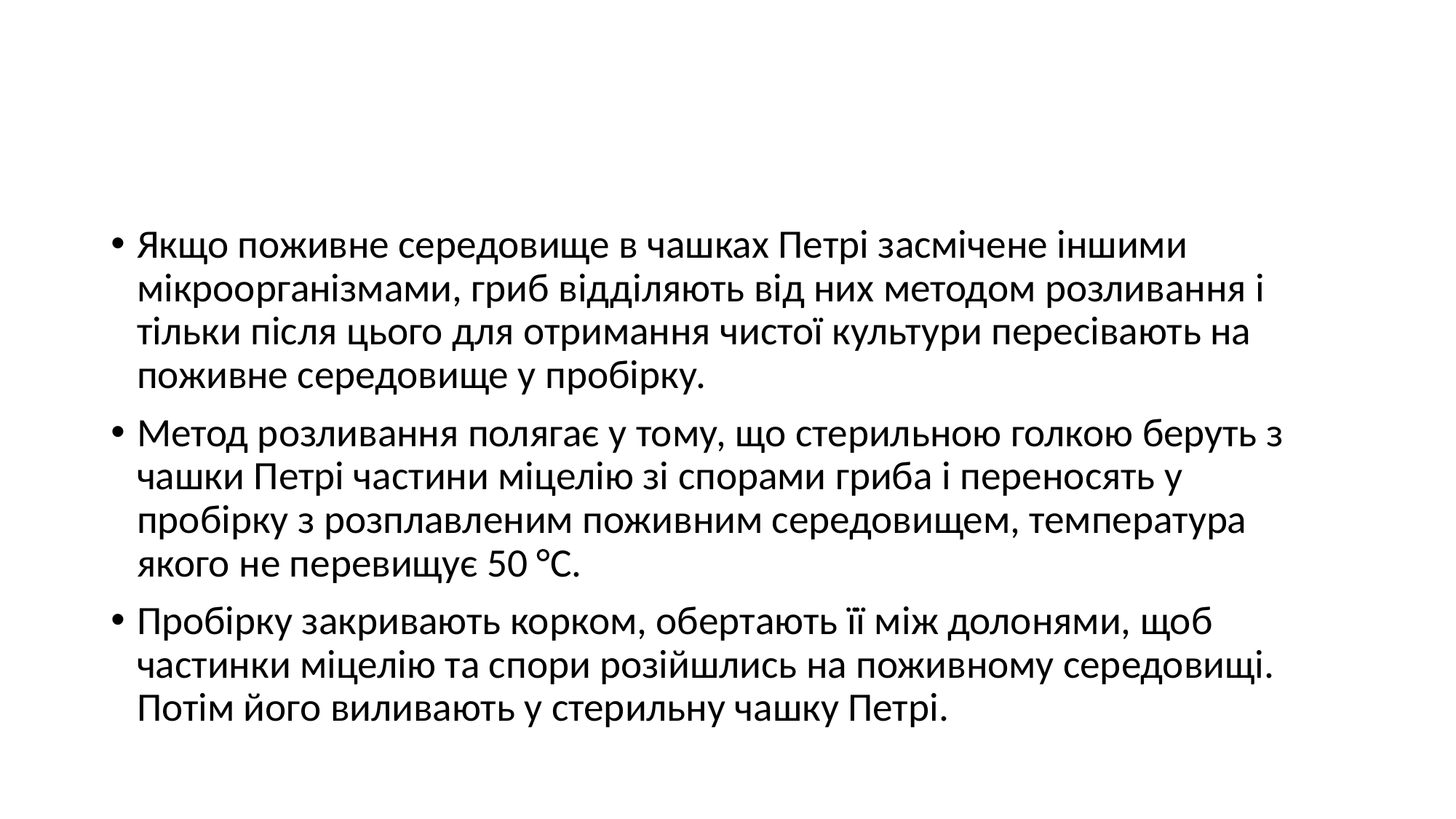

#
Якщо поживне середовище в чашках Петрі засмічене іншими мікроорганізмами, гриб відділяють від них методом розливання і тільки після цього для отримання чистої культури пересівають на поживне середовище у пробірку.
Метод розливання полягає у тому, що стерильною голкою беруть з чашки Петрі частини міцелію зі спорами гриба і переносять у пробірку з розплавленим поживним середовищем, температура якого не перевищує 50 °С.
Пробірку закривають корком, обертають її між долонями, щоб частинки міцелію та спори розійшлись на поживному середовищі. Потім його виливають у стерильну чашку Петрі.